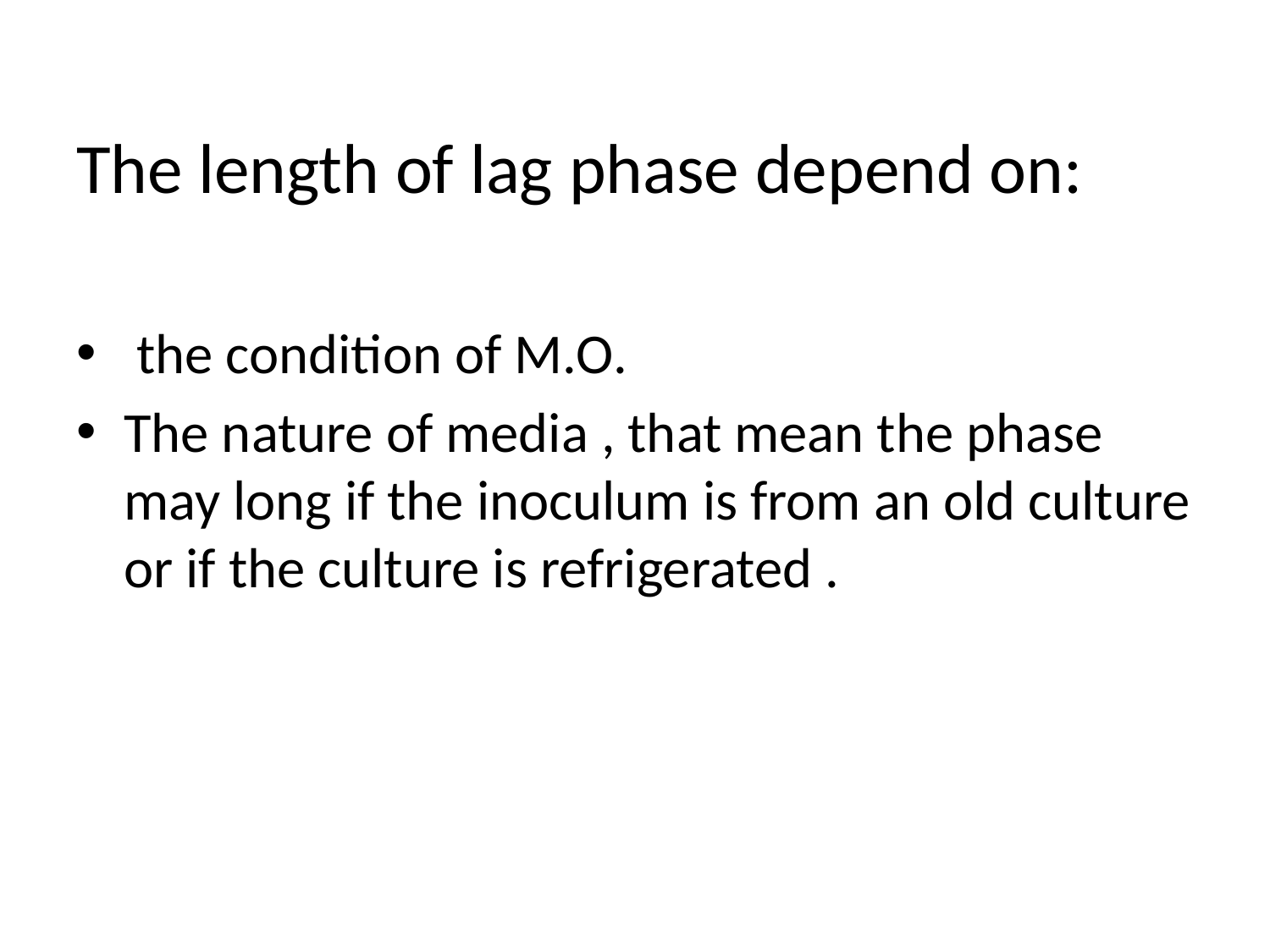

#
The length of lag phase depend on:

 the condition of M.O.
The nature of media , that mean the phase may long if the inoculum is from an old culture or if the culture is refrigerated .